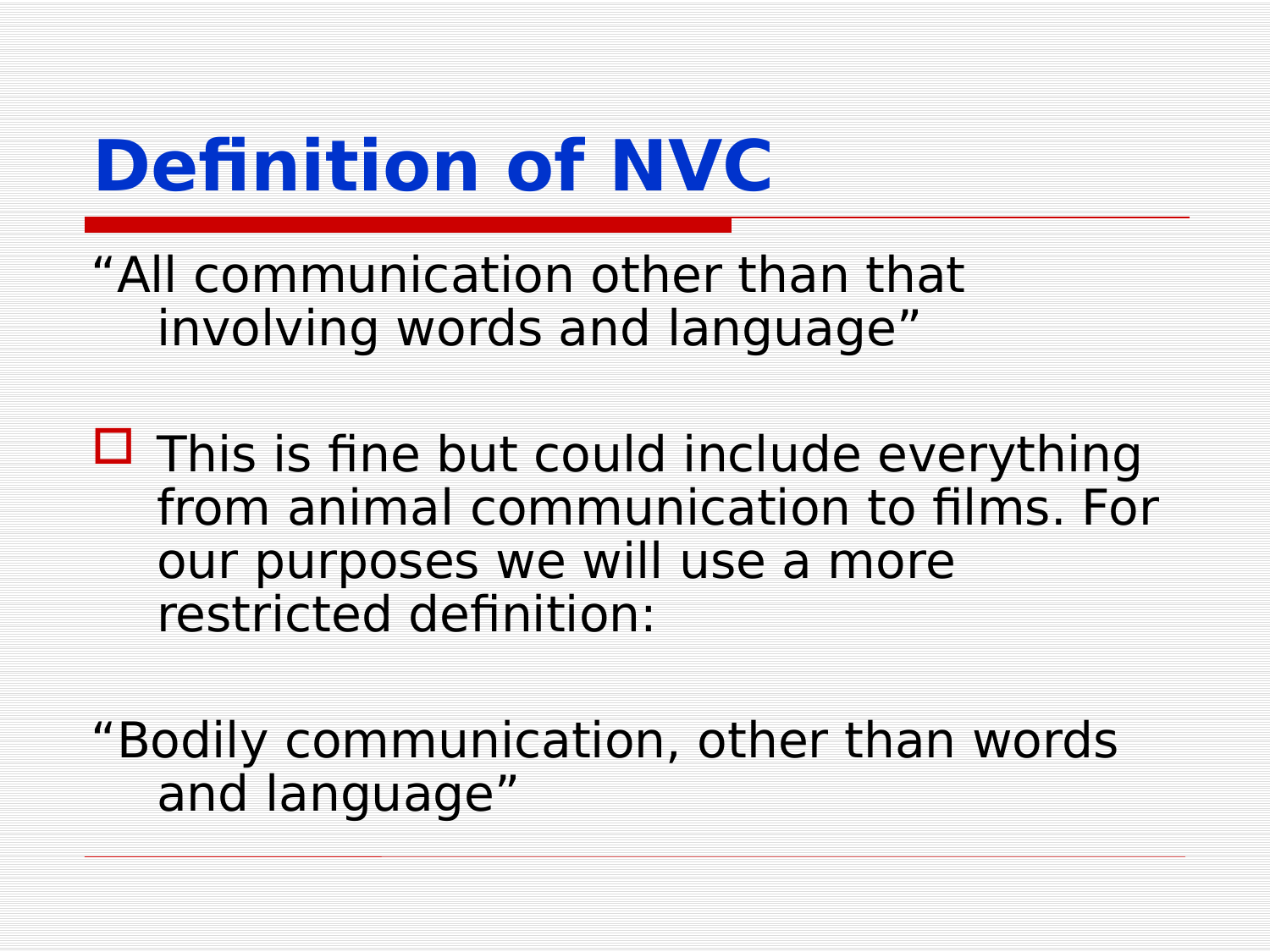

# Definition of NVC
“All communication other than that involving words and language”

This is fine but could include everything from animal communication to films. For our purposes we will use a more restricted definition:

“Bodily communication, other than words and language”